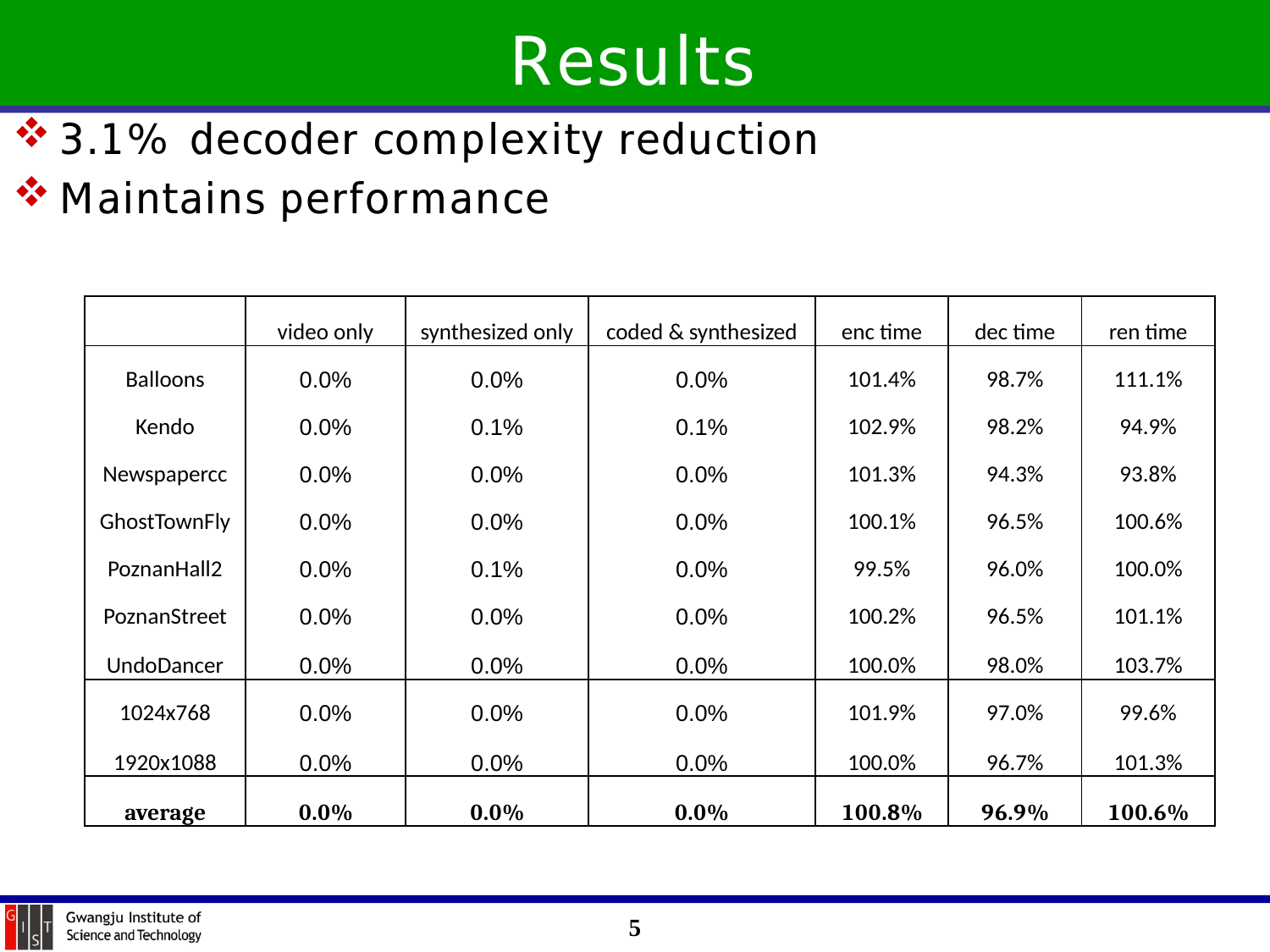

# Results
3.1% decoder complexity reduction
Maintains performance
|  | video only | synthesized only | coded & synthesized | enc time | dec time | ren time |
| --- | --- | --- | --- | --- | --- | --- |
| Balloons | 0.0% | 0.0% | 0.0% | 101.4% | 98.7% | 111.1% |
| Kendo | 0.0% | 0.1% | 0.1% | 102.9% | 98.2% | 94.9% |
| Newspapercc | 0.0% | 0.0% | 0.0% | 101.3% | 94.3% | 93.8% |
| GhostTownFly | 0.0% | 0.0% | 0.0% | 100.1% | 96.5% | 100.6% |
| PoznanHall2 | 0.0% | 0.1% | 0.0% | 99.5% | 96.0% | 100.0% |
| PoznanStreet | 0.0% | 0.0% | 0.0% | 100.2% | 96.5% | 101.1% |
| UndoDancer | 0.0% | 0.0% | 0.0% | 100.0% | 98.0% | 103.7% |
| 1024x768 | 0.0% | 0.0% | 0.0% | 101.9% | 97.0% | 99.6% |
| 1920x1088 | 0.0% | 0.0% | 0.0% | 100.0% | 96.7% | 101.3% |
| average | 0.0% | 0.0% | 0.0% | 100.8% | 96.9% | 100.6% |
5